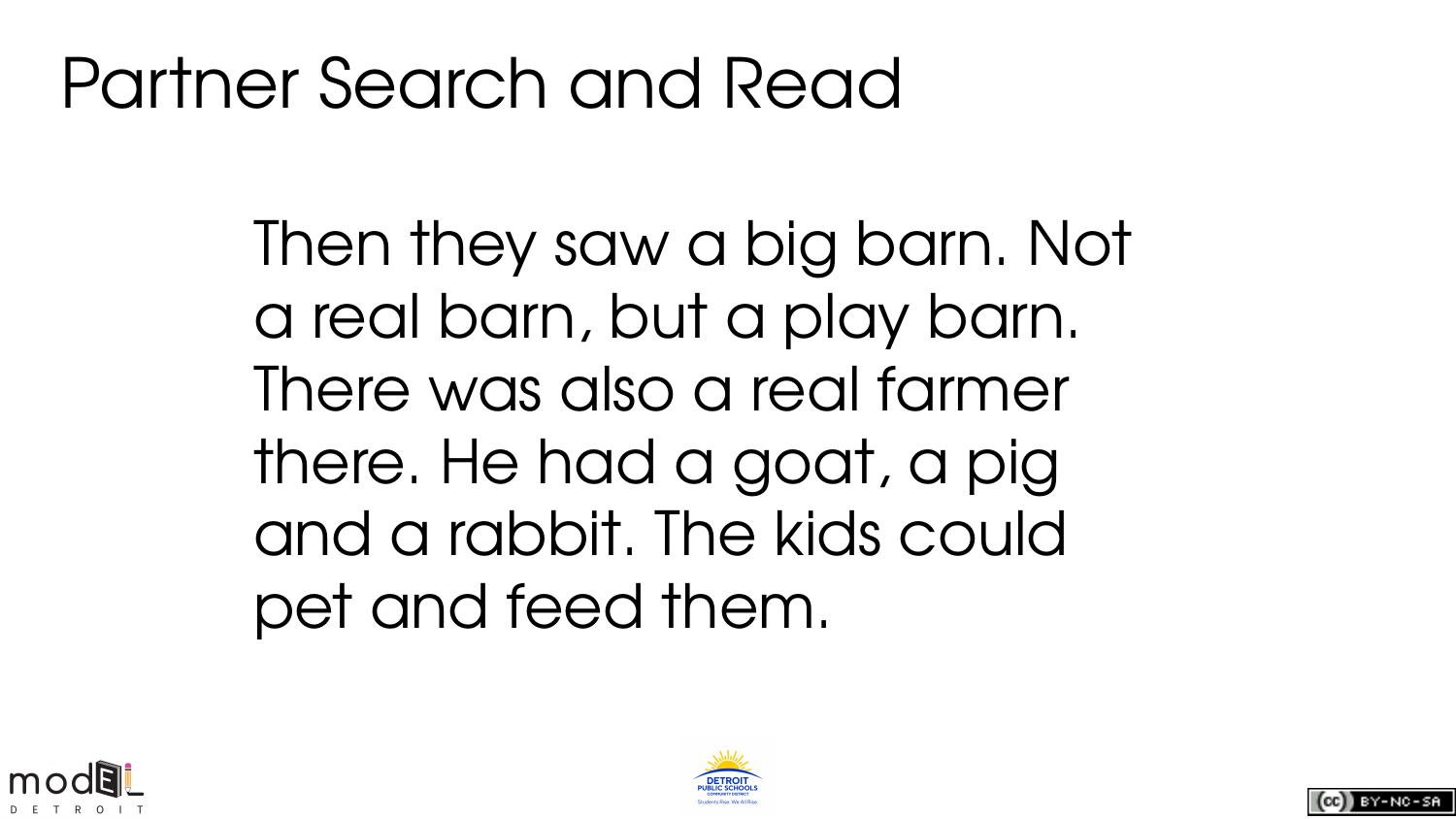

# Partner Search and Read
Then they saw a big barn. Not
a real barn, but a play barn.
There was also a real farmer
there. He had a goat, a pig
and a rabbit. The kids could
pet and feed them.